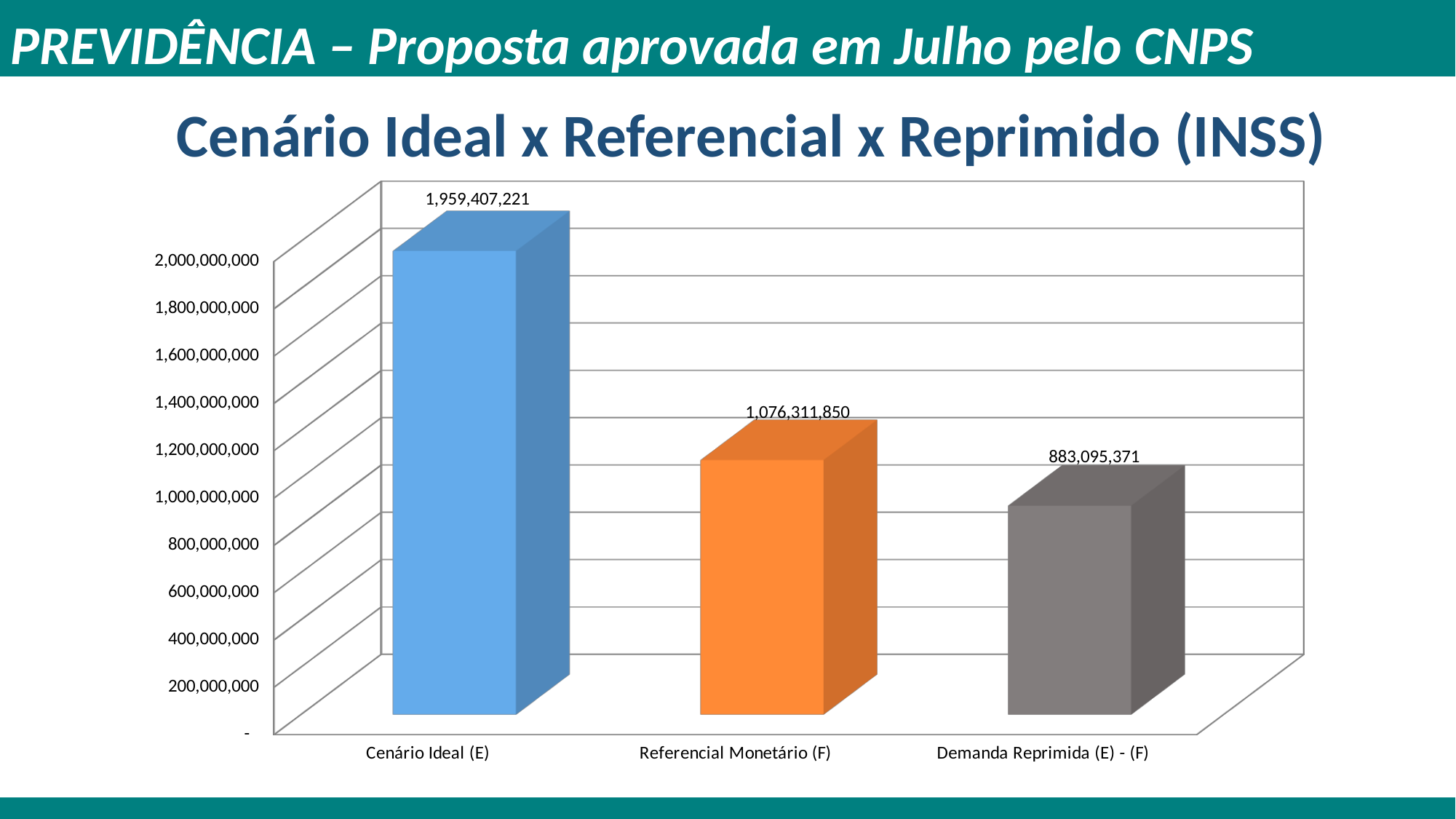

PREVIDÊNCIA – Proposta aprovada em Julho pelo CNPS
Cenário Ideal x Referencial x Reprimido (INSS)

[unsupported chart]